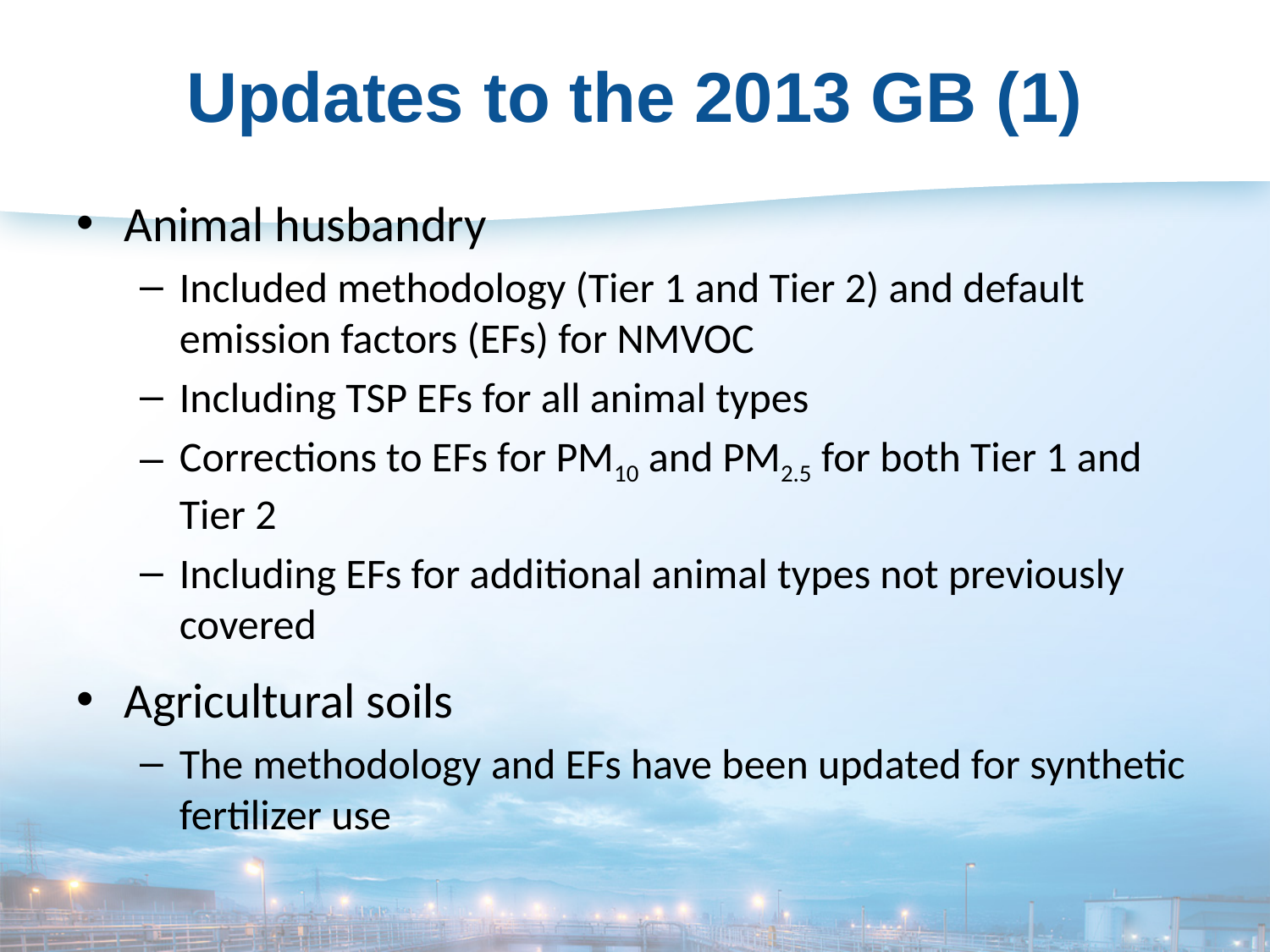

# Updates to the 2013 GB (1)
Animal husbandry
Included methodology (Tier 1 and Tier 2) and default emission factors (EFs) for NMVOC
Including TSP EFs for all animal types
Corrections to EFs for PM10 and PM2.5 for both Tier 1 and Tier 2
Including EFs for additional animal types not previously covered
Agricultural soils
The methodology and EFs have been updated for synthetic fertilizer use